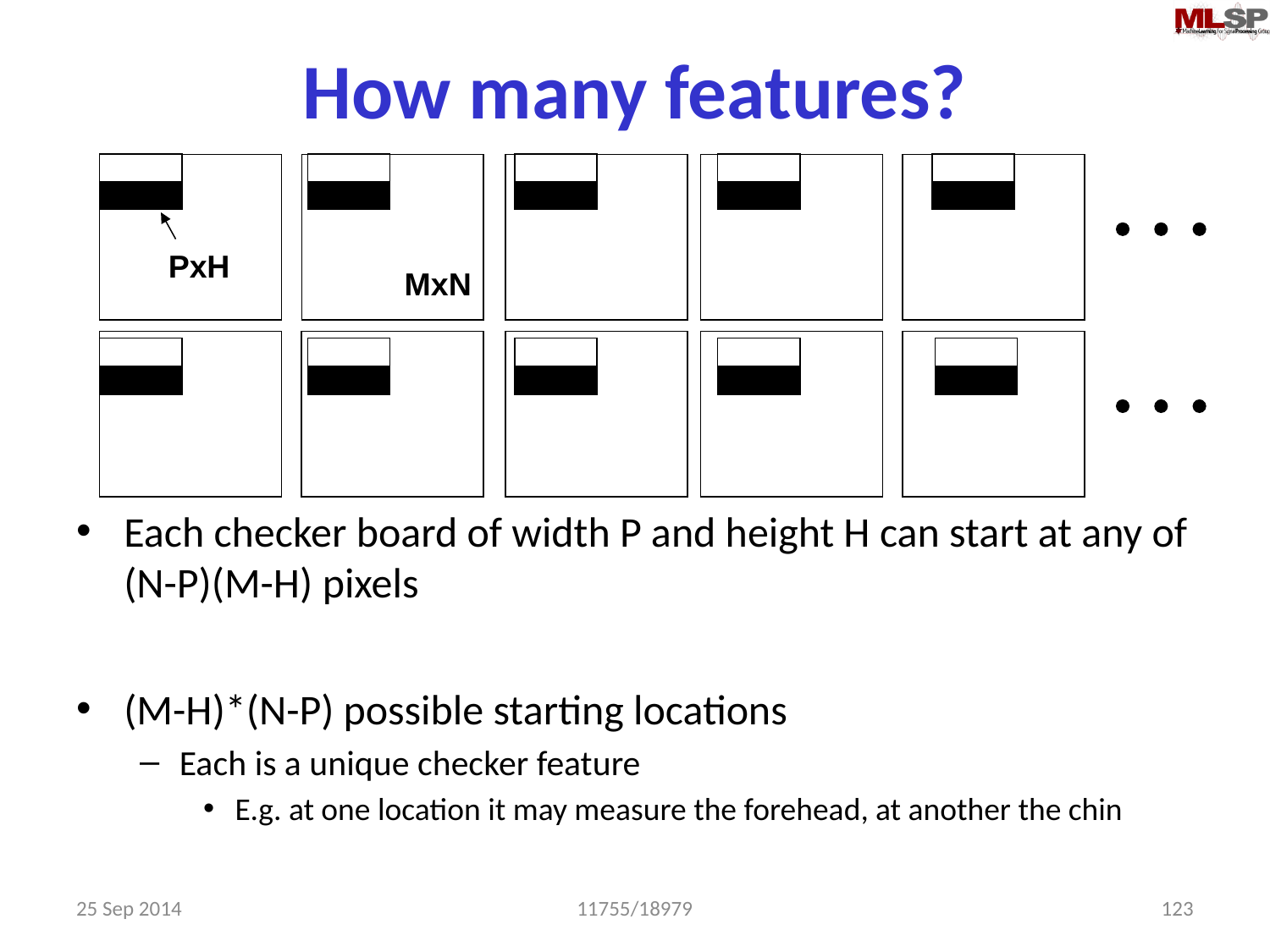

# How many features?

PxH
MxN

Each checker board of width P and height H can start at any of (N-P)(M-H) pixels

(M-H)*(N-P) possible starting locations
Each is a unique checker feature
E.g. at one location it may measure the forehead, at another the chin
25 Sep 2014
11755/18979
123